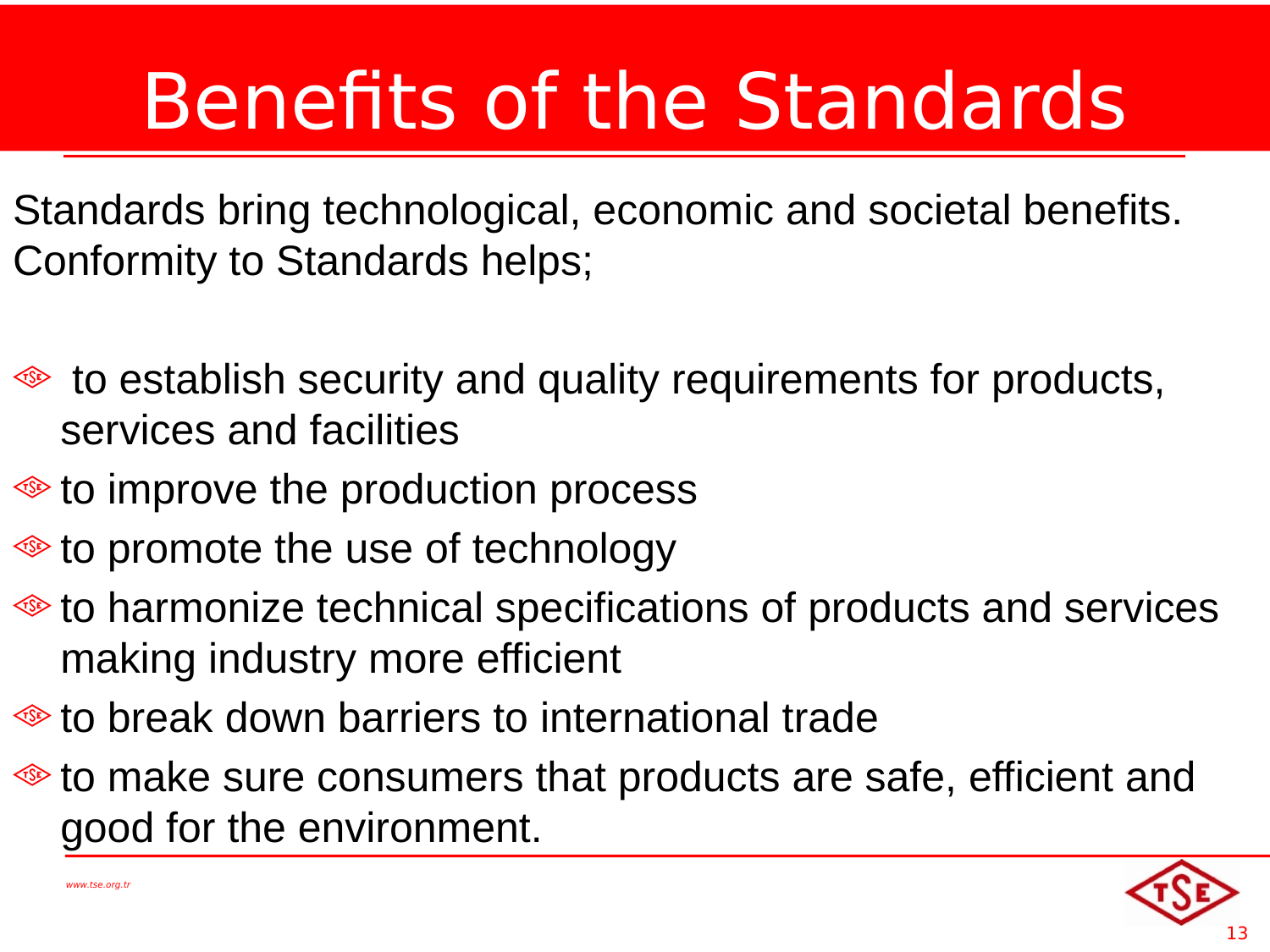

# Benefits of the Standards
Standards bring technological, economic and societal benefits. Conformity to Standards helps;

 to establish security and quality requirements for products, services and facilities
to improve the production process
to promote the use of technology
to harmonize technical specifications of products and services making industry more efficient
to break down barriers to international trade
to make sure consumers that products are safe, efficient and good for the environment.

www.tse.org.tr
13